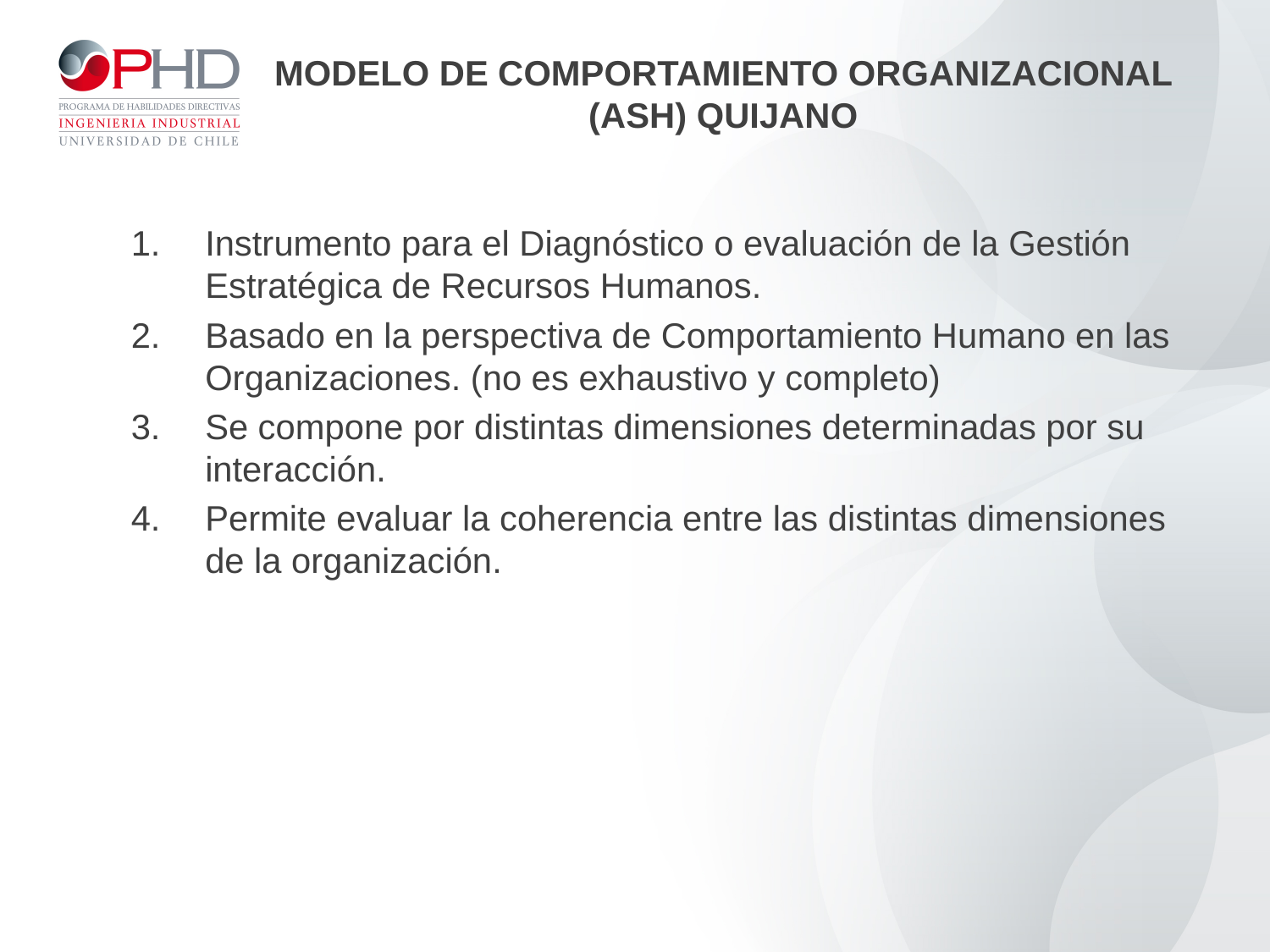

MODELO DE COMPORTAMIENTO ORGANIZACIONAL (ASH) QUIJANO
Instrumento para el Diagnóstico o evaluación de la Gestión Estratégica de Recursos Humanos.
Basado en la perspectiva de Comportamiento Humano en las Organizaciones. (no es exhaustivo y completo)
Se compone por distintas dimensiones determinadas por su interacción.
Permite evaluar la coherencia entre las distintas dimensiones de la organización.